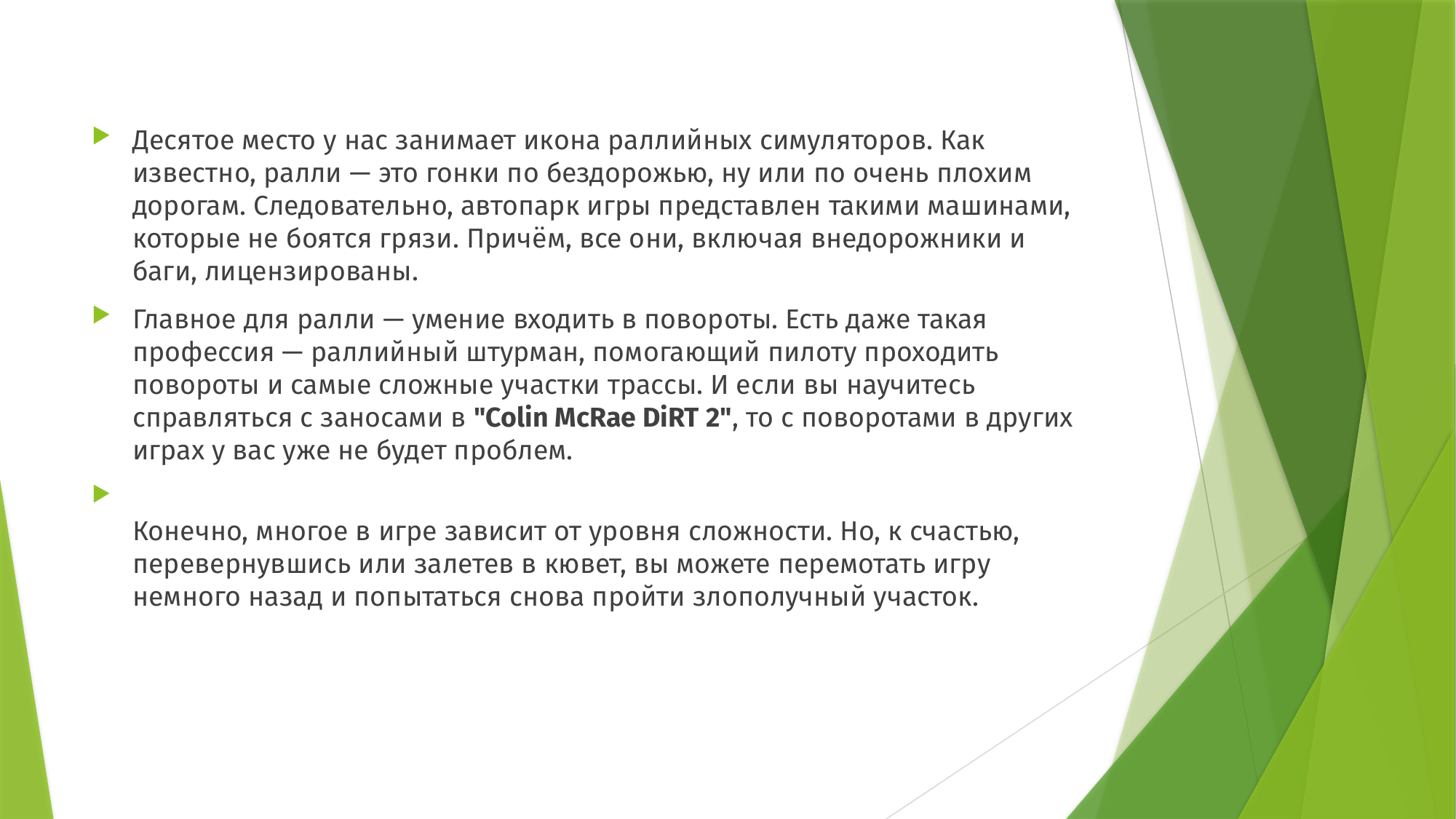

Десятое место у нас занимает икона раллийных симуляторов. Как известно, ралли — это гонки по бездорожью, ну или по очень плохим дорогам. Следовательно, автопарк игры представлен такими машинами, которые не боятся грязи. Причём, все они, включая внедорожники и баги, лицензированы.
Главное для ралли — умение входить в повороты. Есть даже такая профессия — раллийный штурман, помогающий пилоту проходить повороты и самые сложные участки трассы. И если вы научитесь справляться с заносами в "Colin McRae DiRT 2", то с поворотами в других играх у вас уже не будет проблем.
Конечно, многое в игре зависит от уровня сложности. Но, к счастью, перевернувшись или залетев в кювет, вы можете перемотать игру немного назад и попытаться снова пройти злополучный участок.